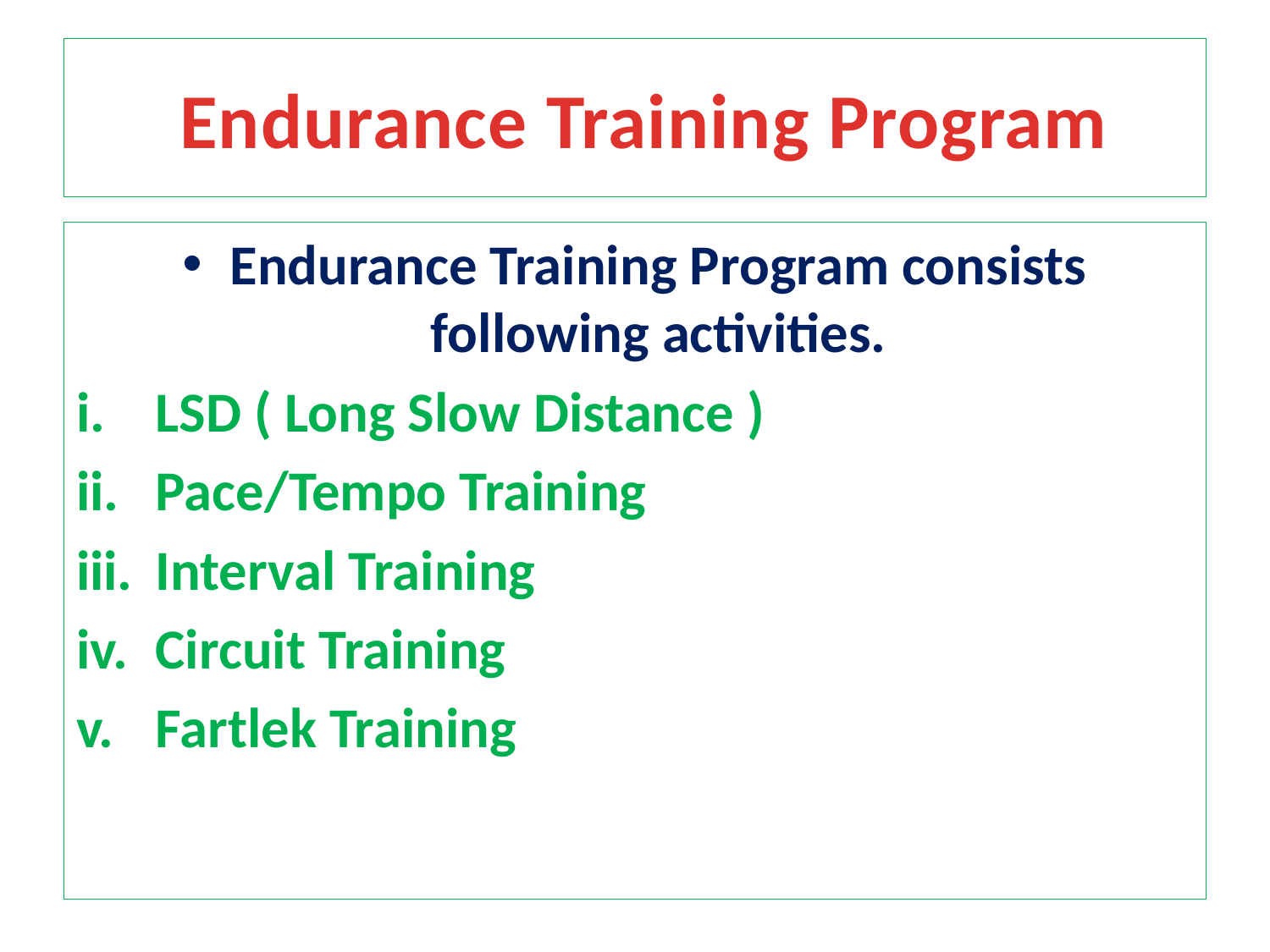

# Endurance Training Program
Endurance Training Program consists following activities.
LSD ( Long Slow Distance )
Pace/Tempo Training
Interval Training
Circuit Training
Fartlek Training